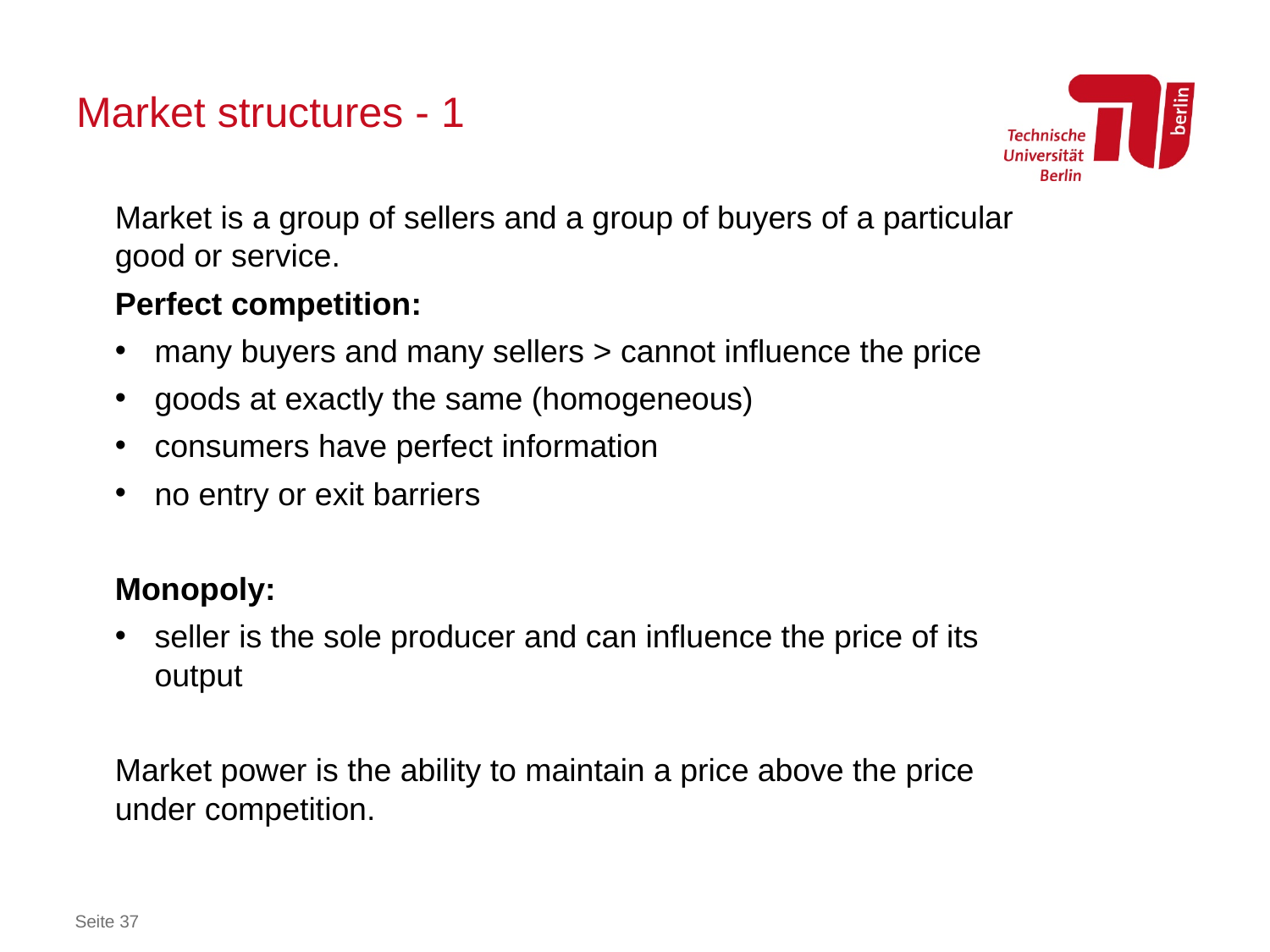

# Market structures - 1
Market is a group of sellers and a group of buyers of a particular good or service.
Perfect competition:
many buyers and many sellers > cannot influence the price
goods at exactly the same (homogeneous)
consumers have perfect information
no entry or exit barriers

Monopoly:
seller is the sole producer and can influence the price of its output

Market power is the ability to maintain a price above the price under competition.

Seite 37